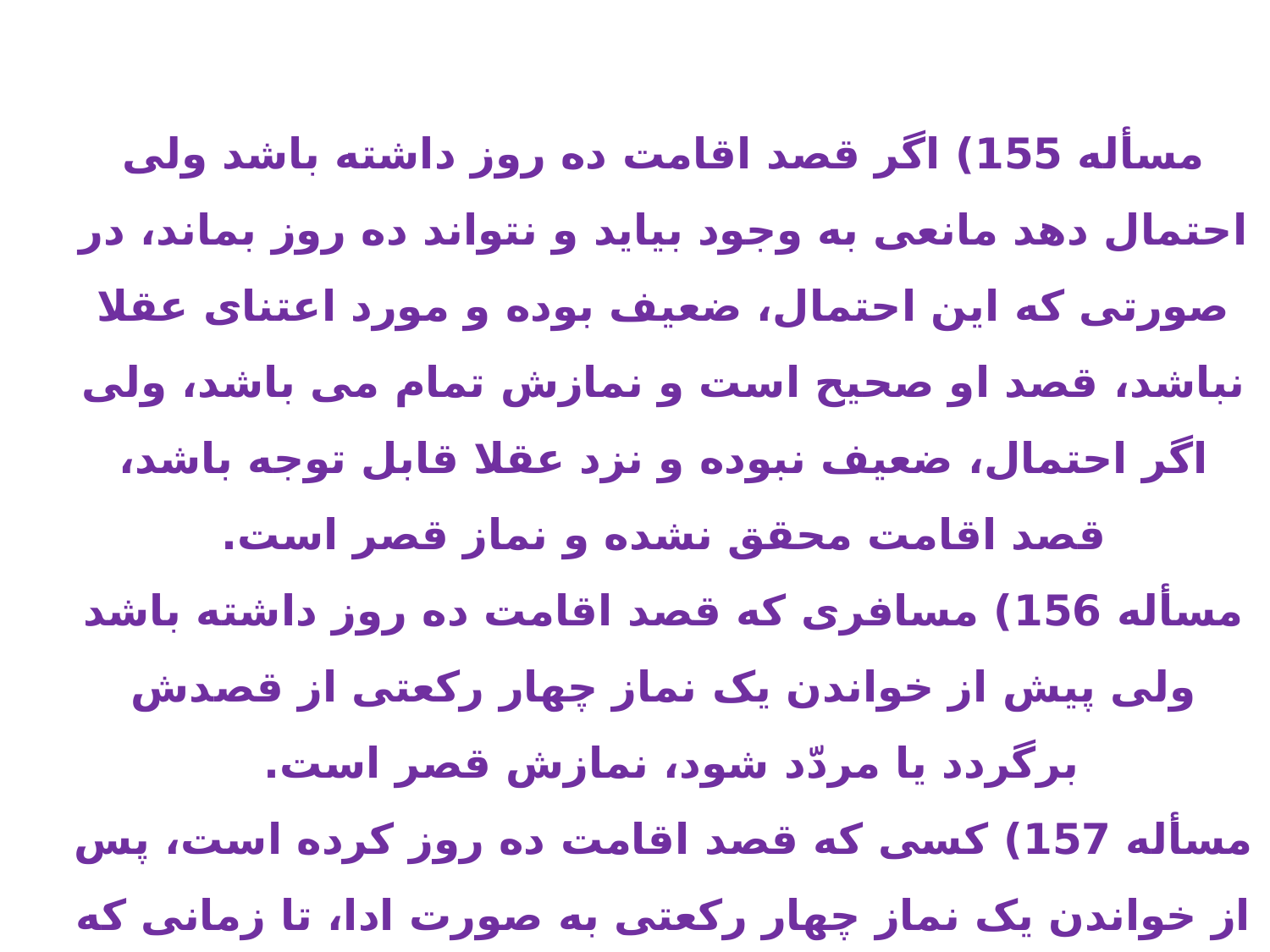

مسأله 155) اگر قصد اقامت ده روز داشته باشد ولی احتمال دهد مانعی به وجود بیاید و نتواند ده روز بماند، در صورتی که این احتمال، ضعیف بوده و مورد اعتنای عقلا نباشد، قصد او صحیح است و نمازش تمام می باشد، ولی اگر احتمال، ضعیف نبوده و نزد عقلا قابل توجه باشد، قصد اقامت محقق نشده و نماز قصر است.
مسأله 156) مسافری که قصد اقامت ده روز داشته باشد ولی پیش از خواندن یک نماز چهار رکعتی از قصدش برگردد یا مردّد شود، نمازش قصر است.
مسأله 157) کسی که قصد اقامت ده روز کرده است، پس از خواندن یک نماز چهار رکعتی به صورت ادا، تا زمانی که در آن مکان است، نمازش تمام  بوده، حتی اگر از قصدش برگردد و نخواهد ده روز در آنجا بماند. اما اگر فقط نماز غیر چهار رکعتی (صبح یا مغرب) خوانده و سپس منصرف شود، نمازش قصر است.